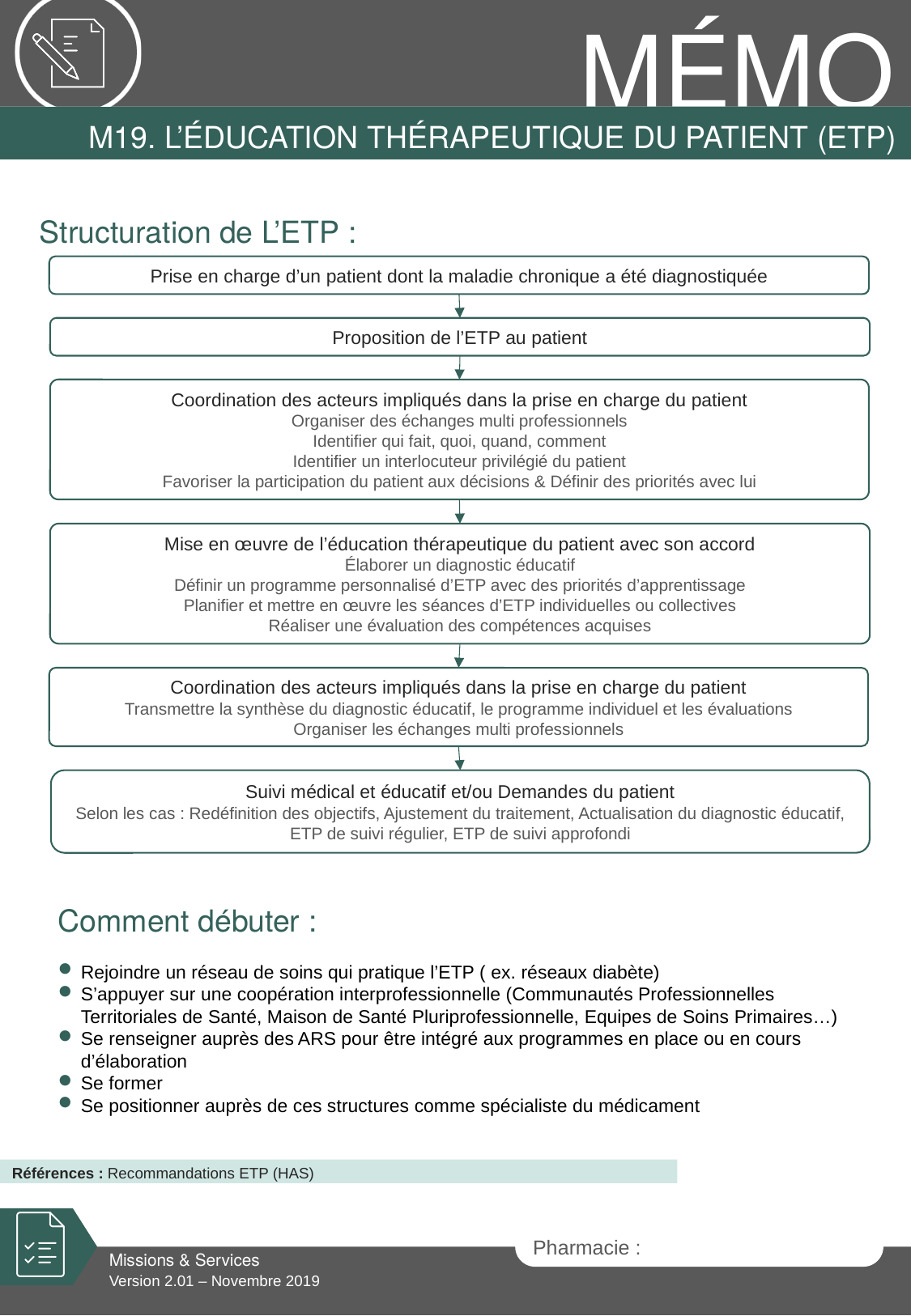

# M19. l’éducation Thérapeutique du Patient (ETP)
Structuration de L’ETP :
Prise en charge d’un patient dont la maladie chronique a été diagnostiquée
Proposition de l’ETP au patient
Coordination des acteurs impliqués dans la prise en charge du patient
Organiser des échanges multi professionnels
Identifier qui fait, quoi, quand, comment
Identifier un interlocuteur privilégié du patient
Favoriser la participation du patient aux décisions & Définir des priorités avec lui
Mise en œuvre de l’éducation thérapeutique du patient avec son accord
Élaborer un diagnostic éducatif
Définir un programme personnalisé d’ETP avec des priorités d’apprentissage
Planifier et mettre en œuvre les séances d’ETP individuelles ou collectives
Réaliser une évaluation des compétences acquises
Coordination des acteurs impliqués dans la prise en charge du patient
Transmettre la synthèse du diagnostic éducatif, le programme individuel et les évaluations
Organiser les échanges multi professionnels
Suivi médical et éducatif et/ou Demandes du patient
Selon les cas : Redéfinition des objectifs, Ajustement du traitement, Actualisation du diagnostic éducatif, ETP de suivi régulier, ETP de suivi approfondi
Comment débuter :

Rejoindre un réseau de soins qui pratique l’ETP ( ex. réseaux diabète)
S’appuyer sur une coopération interprofessionnelle (Communautés Professionnelles Territoriales de Santé, Maison de Santé Pluriprofessionnelle, Equipes de Soins Primaires…)
Se renseigner auprès des ARS pour être intégré aux programmes en place ou en cours d’élaboration
Se former
Se positionner auprès de ces structures comme spécialiste du médicament
Références : Recommandations ETP (HAS)